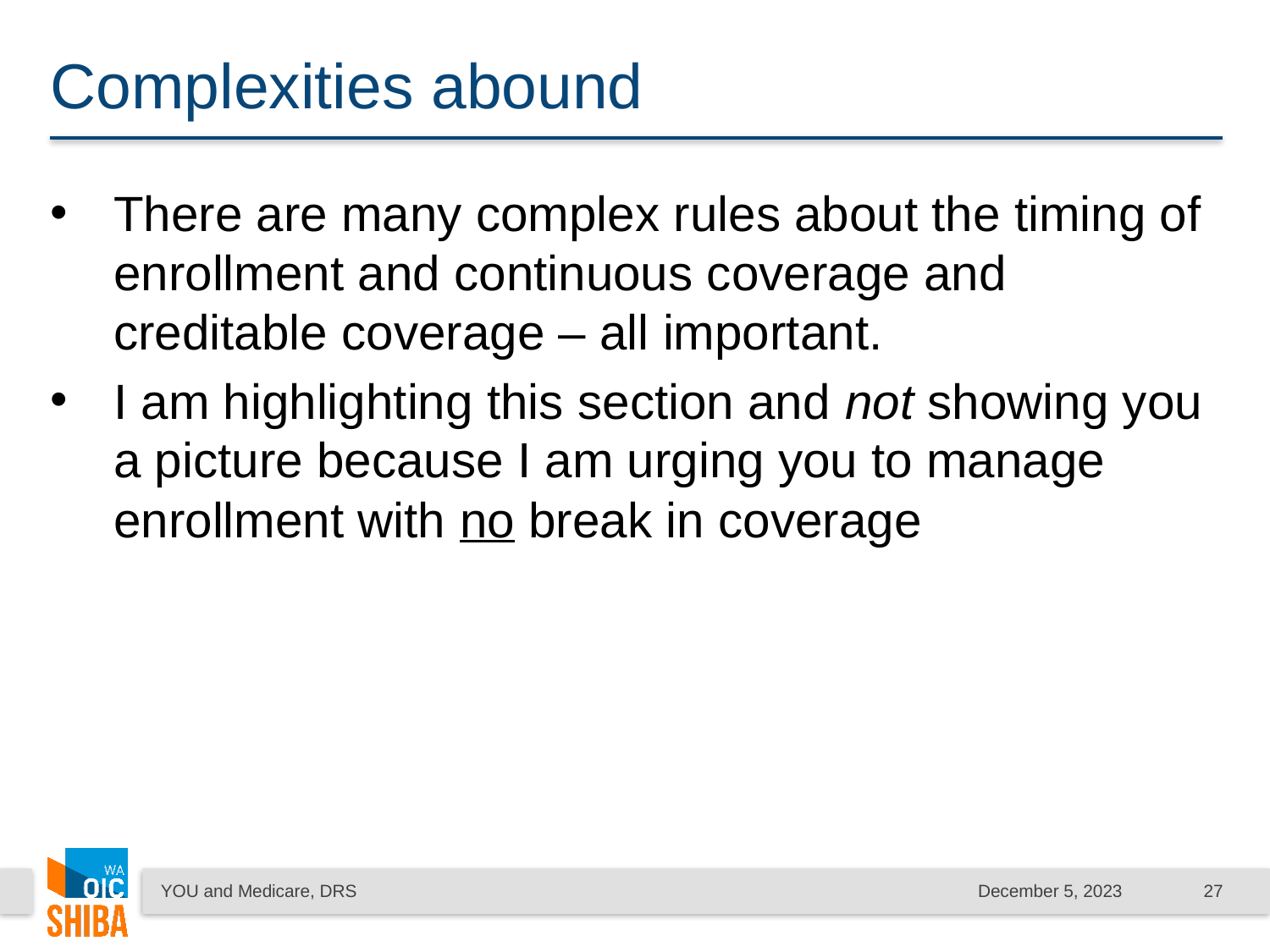

# Complexities abound
There are many complex rules about the timing of enrollment and continuous coverage and creditable coverage – all important.
I am highlighting this section and not showing you a picture because I am urging you to manage enrollment with no break in coverage

YOU and Medicare, DRS
December 5, 2023
27